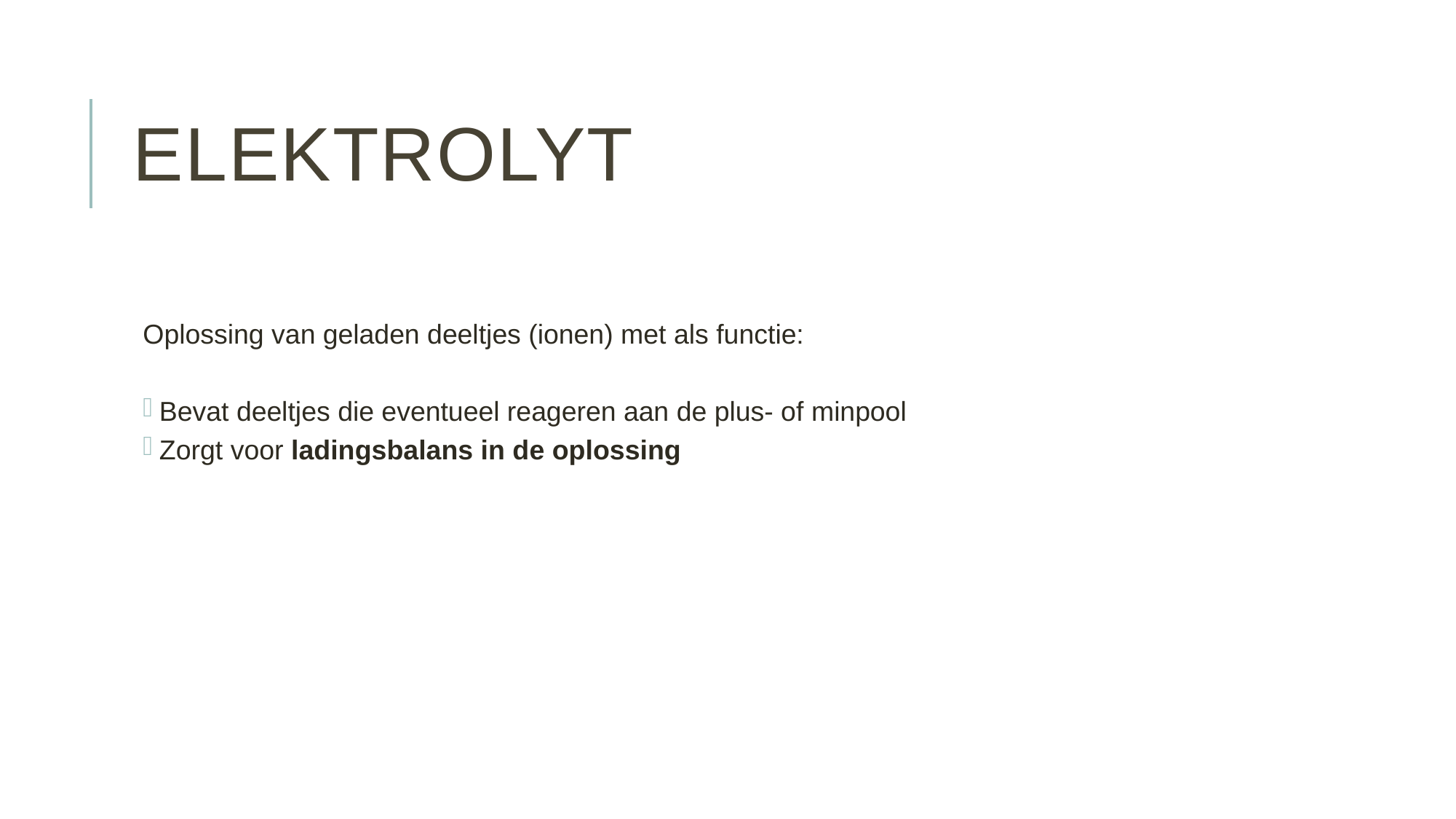

# Elektrolyt

Oplossing van geladen deeltjes (ionen) met als functie:

Bevat deeltjes die eventueel reageren aan de plus- of minpool
Zorgt voor ladingsbalans in de oplossing